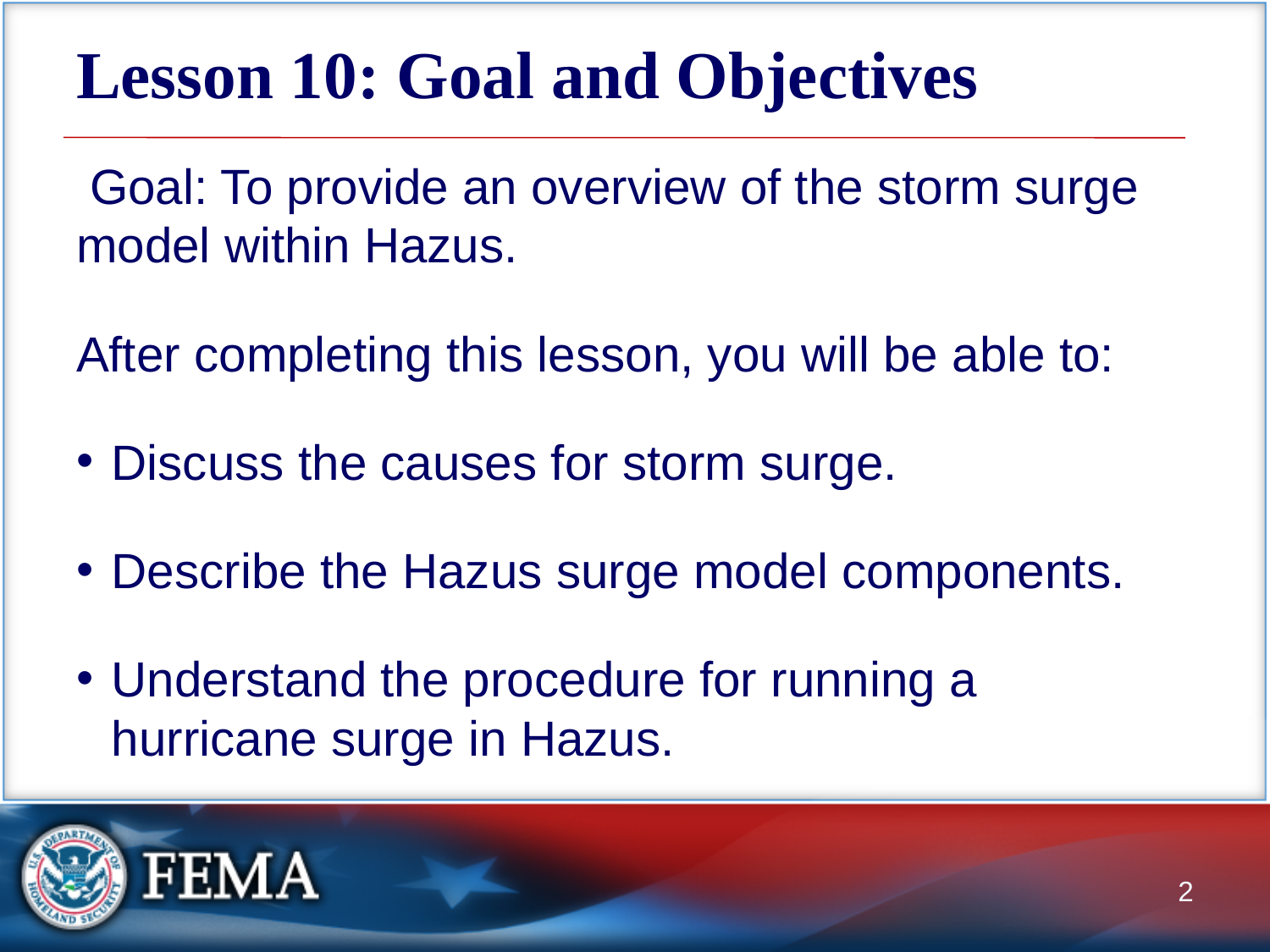

# Lesson 10: Goal and Objectives
 Goal: To provide an overview of the storm surge model within Hazus.
After completing this lesson, you will be able to:
Discuss the causes for storm surge.
Describe the Hazus surge model components.
Understand the procedure for running a hurricane surge in Hazus.
2